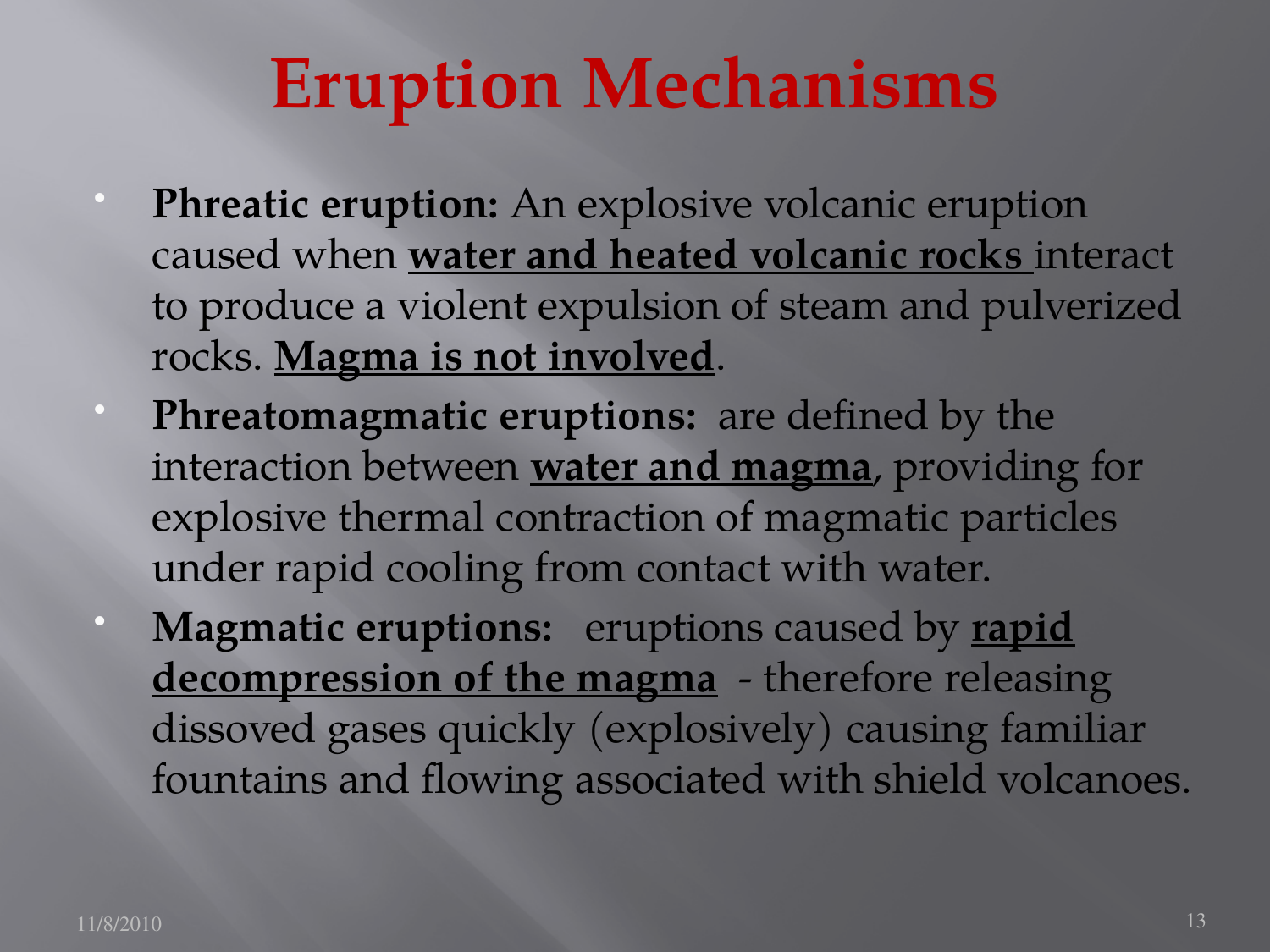

# Eruption Mechanisms
Phreatic eruption: An explosive volcanic eruption caused when water and heated volcanic rocks interact to produce a violent expulsion of steam and pulverized rocks. Magma is not involved.
Phreatomagmatic eruptions:  are defined by the interaction between water and magma, providing for explosive thermal contraction of magmatic particles under rapid cooling from contact with water.
Magmatic eruptions:   eruptions caused by rapid decompression of the magma  - therefore releasing dissoved gases quickly (explosively) causing familiar fountains and flowing associated with shield volcanoes.

11/8/2010
13